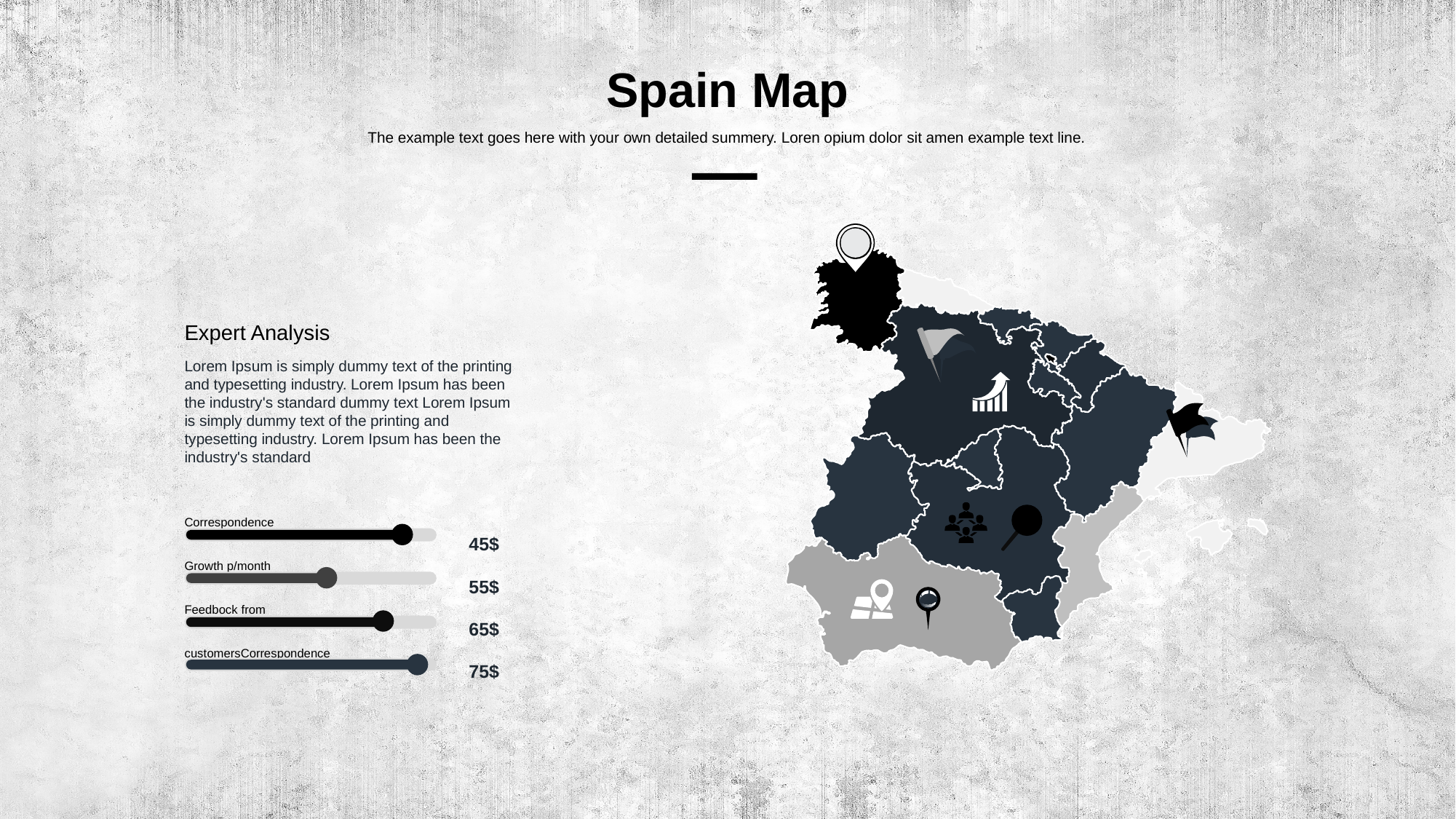

Spain Map
The example text goes here with your own detailed summery. Loren opium dolor sit amen example text line.

Expert Analysis
Lorem Ipsum is simply dummy text of the printing and typesetting industry. Lorem Ipsum has been the industry's standard dummy text Lorem Ipsum is simply dummy text of the printing and typesetting industry. Lorem Ipsum has been the industry's standard
Correspondence
Growth p/month
Feedbock from customersCorrespondence
45$
55$
65$
75$